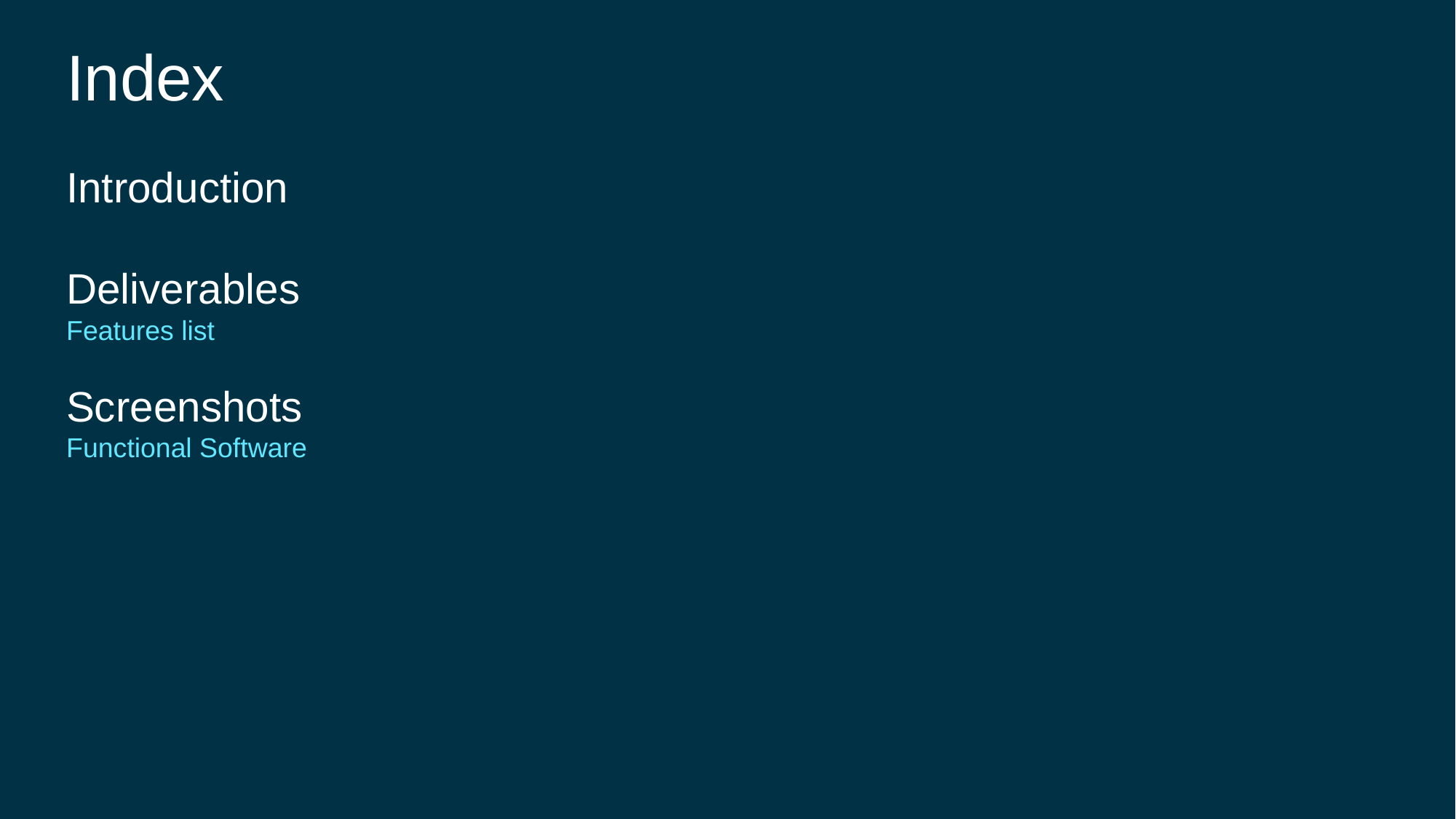

Index
Introduction

Deliverables
Features list

Screenshots
Functional Software